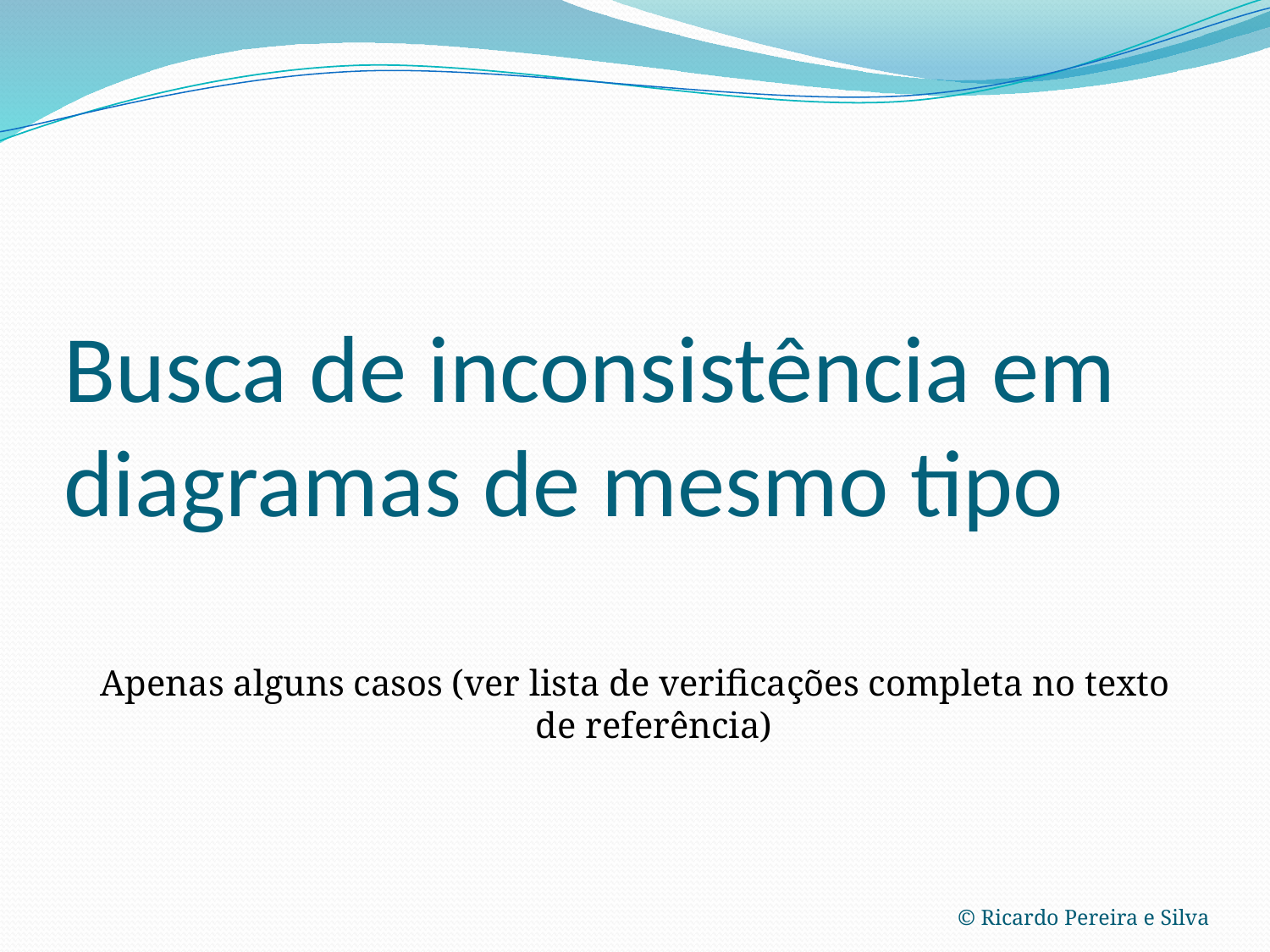

# Busca de inconsistência em diagramas de mesmo tipo
Apenas alguns casos (ver lista de verificações completa no texto de referência)
© Ricardo Pereira e Silva